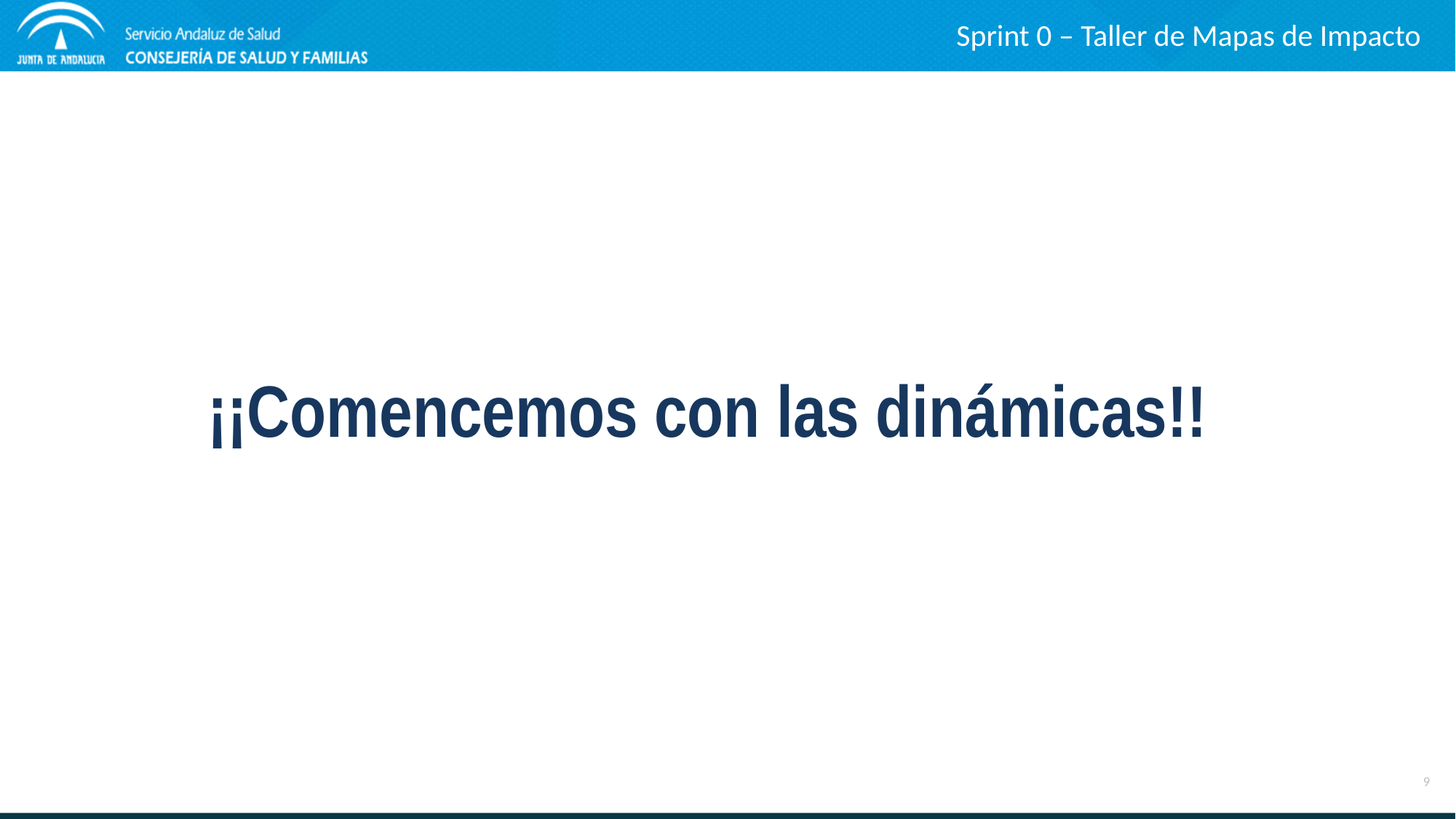

Sprint 0 – Taller de Mapas de Impacto
¡¡Comencemos con las dinámicas!!
9